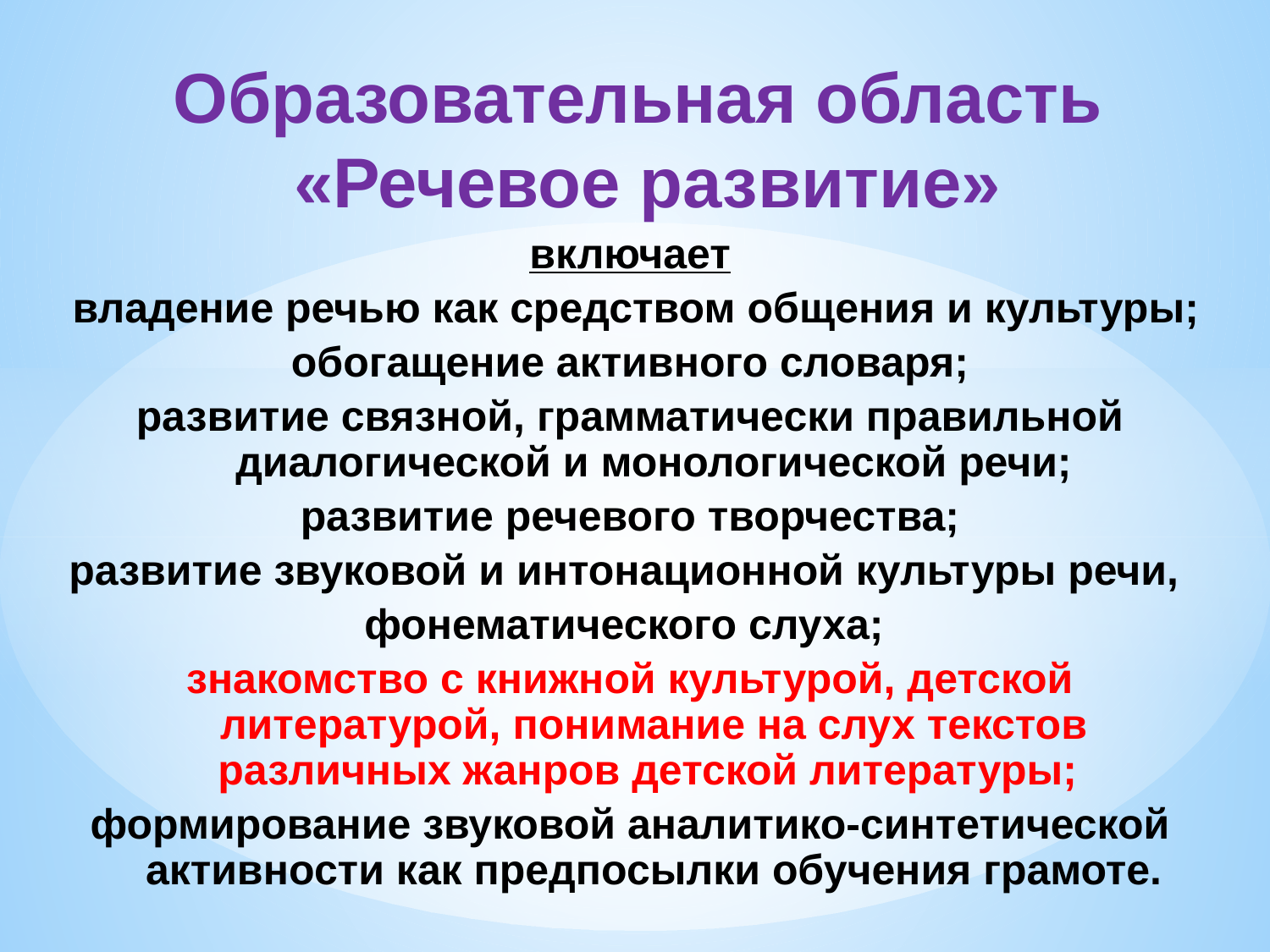

# Образовательная область «Речевое развитие»
включает
 владение речью как средством общения и культуры;
обогащение активного словаря;
развитие связной, грамматически правильной диалогической и монологической речи;
 развитие речевого творчества;
развитие звуковой и интонационной культуры речи,
фонематического слуха;
знакомство с книжной культурой, детской литературой, понимание на слух текстов различных жанров детской литературы;
формирование звуковой аналитико-синтетической активности как предпосылки обучения грамоте.